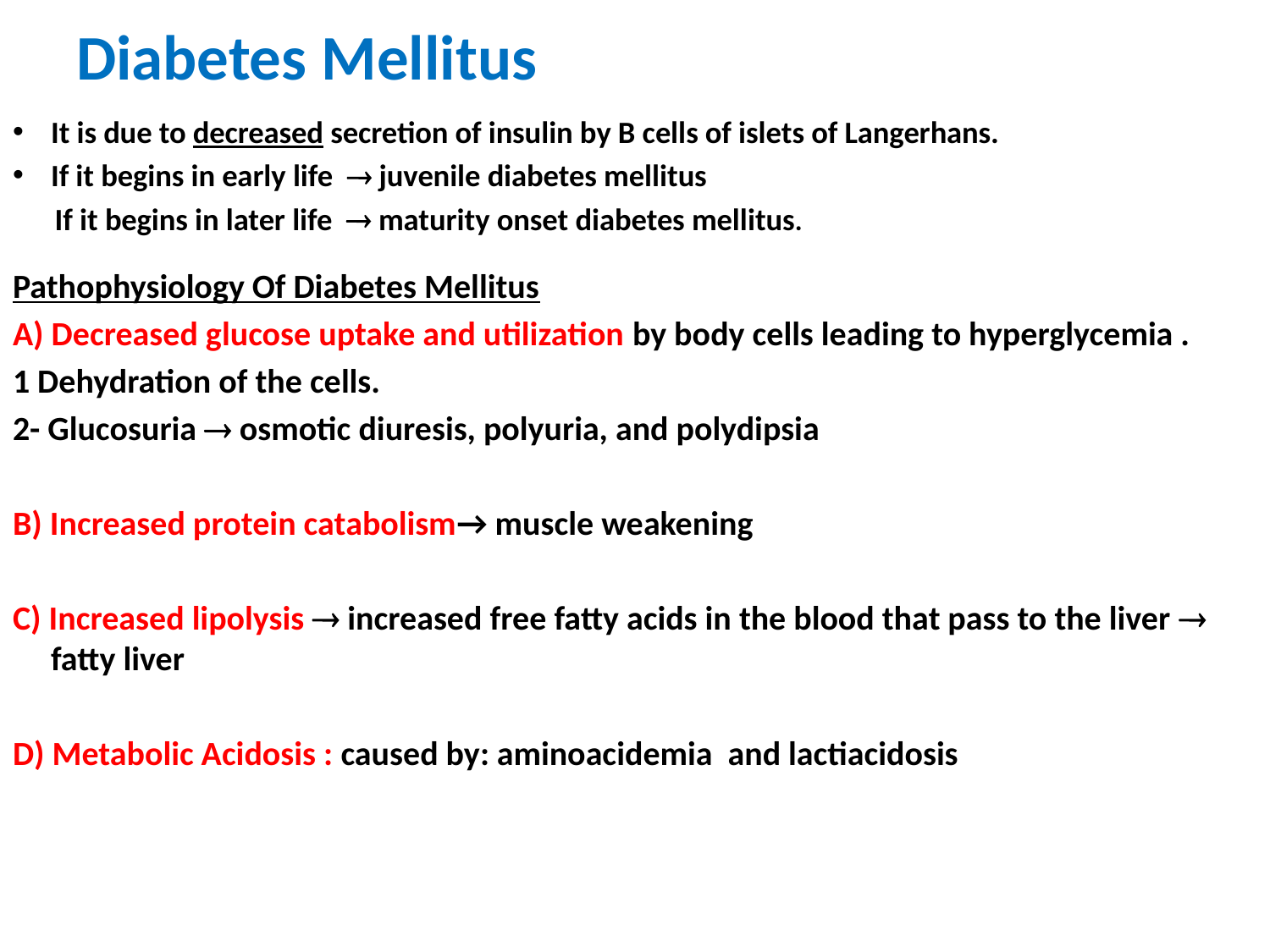

# Diabetes Mellitus
It is due to decreased secretion of insulin by B cells of islets of Langerhans.
If it begins in early life  → juvenile diabetes mellitus
      If it begins in later life  → maturity onset diabetes mellitus.

Pathophysiology Of Diabetes Mellitus
A) Decreased glucose uptake and utilization by body cells leading to hyperglycemia .
1 Dehydration of the cells.
2- Glucosuria → osmotic diuresis, polyuria, and polydipsia

B) Increased protein catabolism→ muscle weakening

C) Increased lipolysis → increased free fatty acids in the blood that pass to the liver → fatty liver

D) Metabolic Acidosis : caused by: aminoacidemia  and lactiacidosis